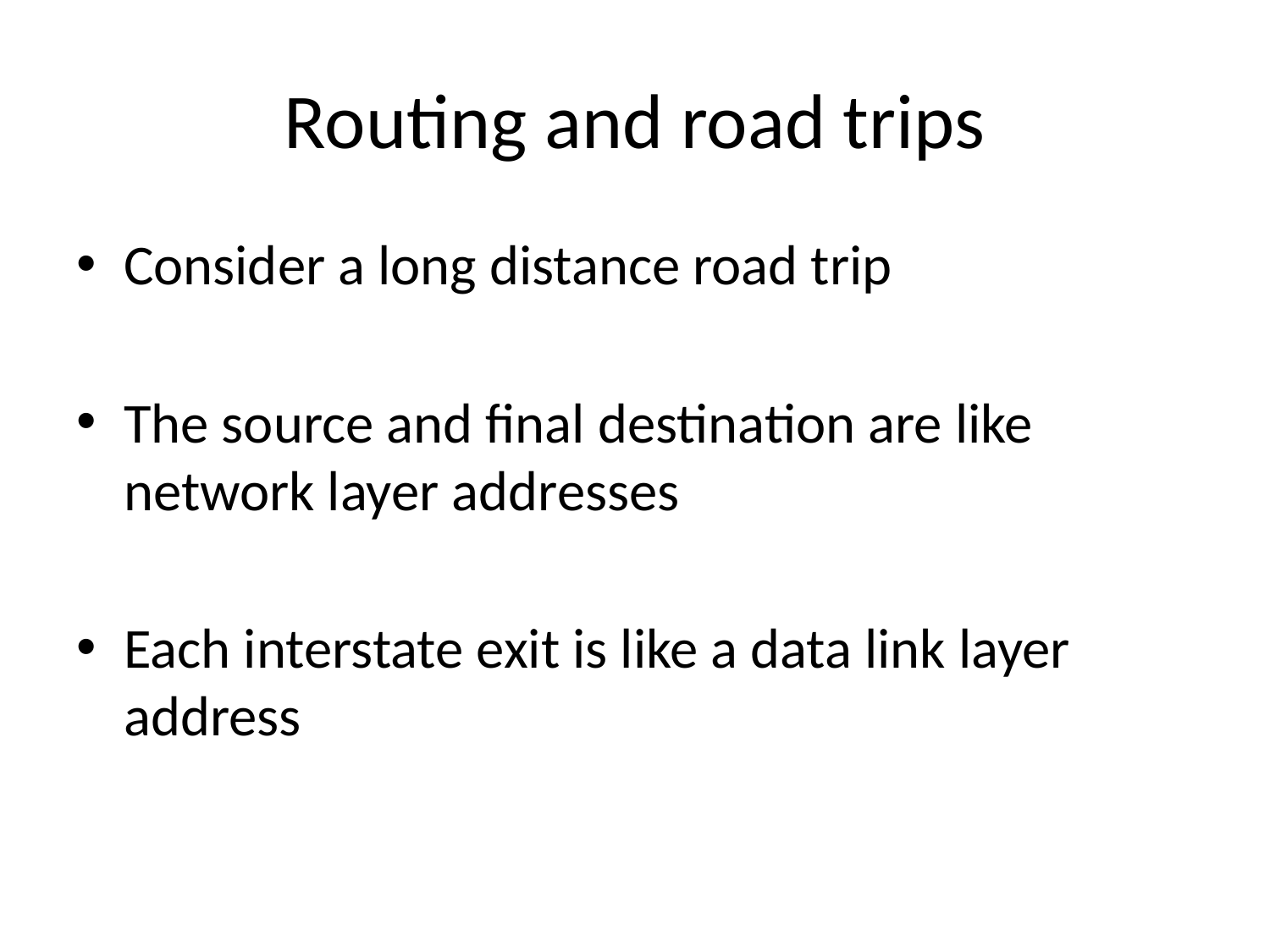

# Routing and road trips
Consider a long distance road trip

The source and final destination are like network layer addresses

Each interstate exit is like a data link layer address